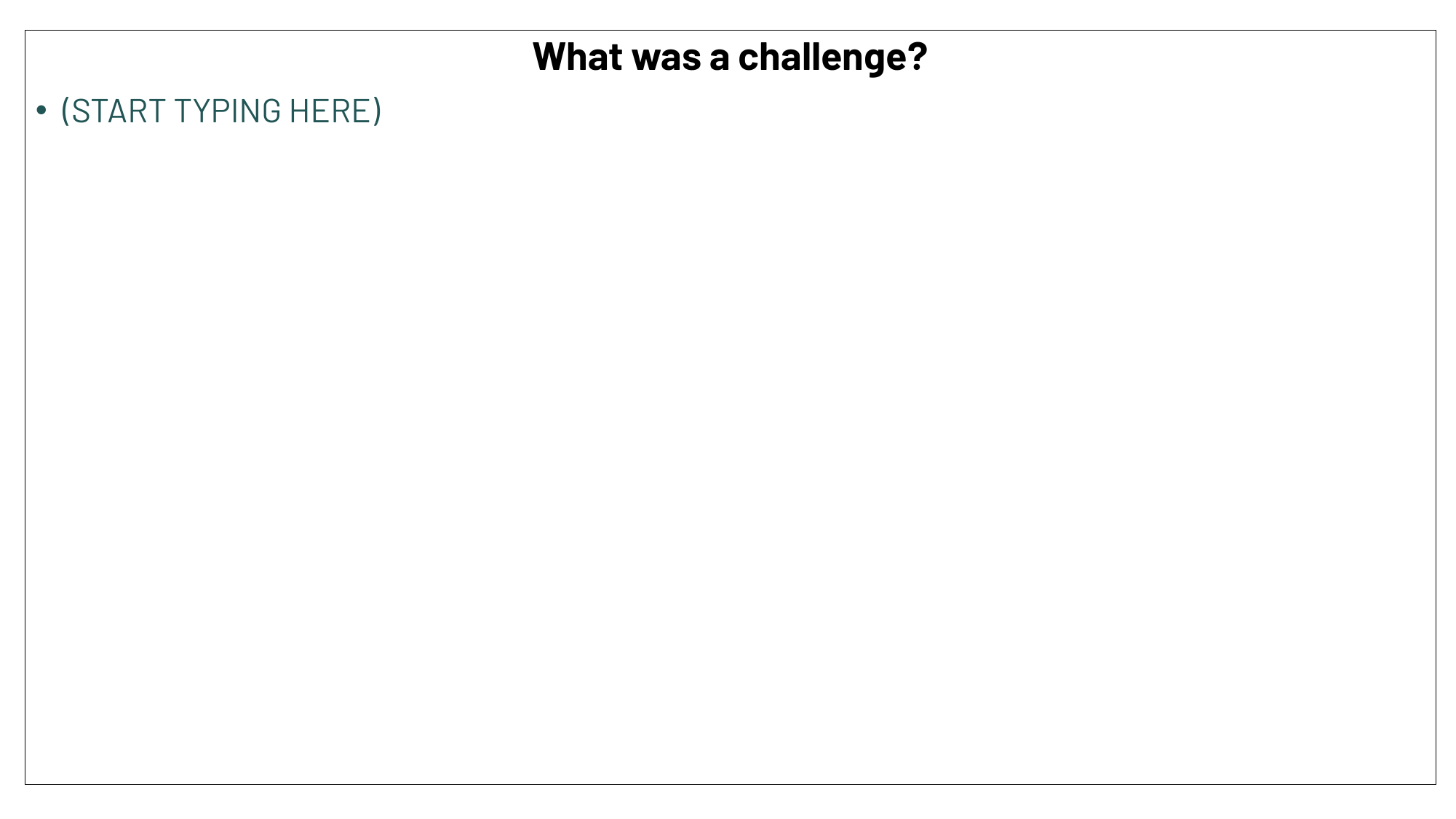

What was a challenge?
(START TYPING HERE)